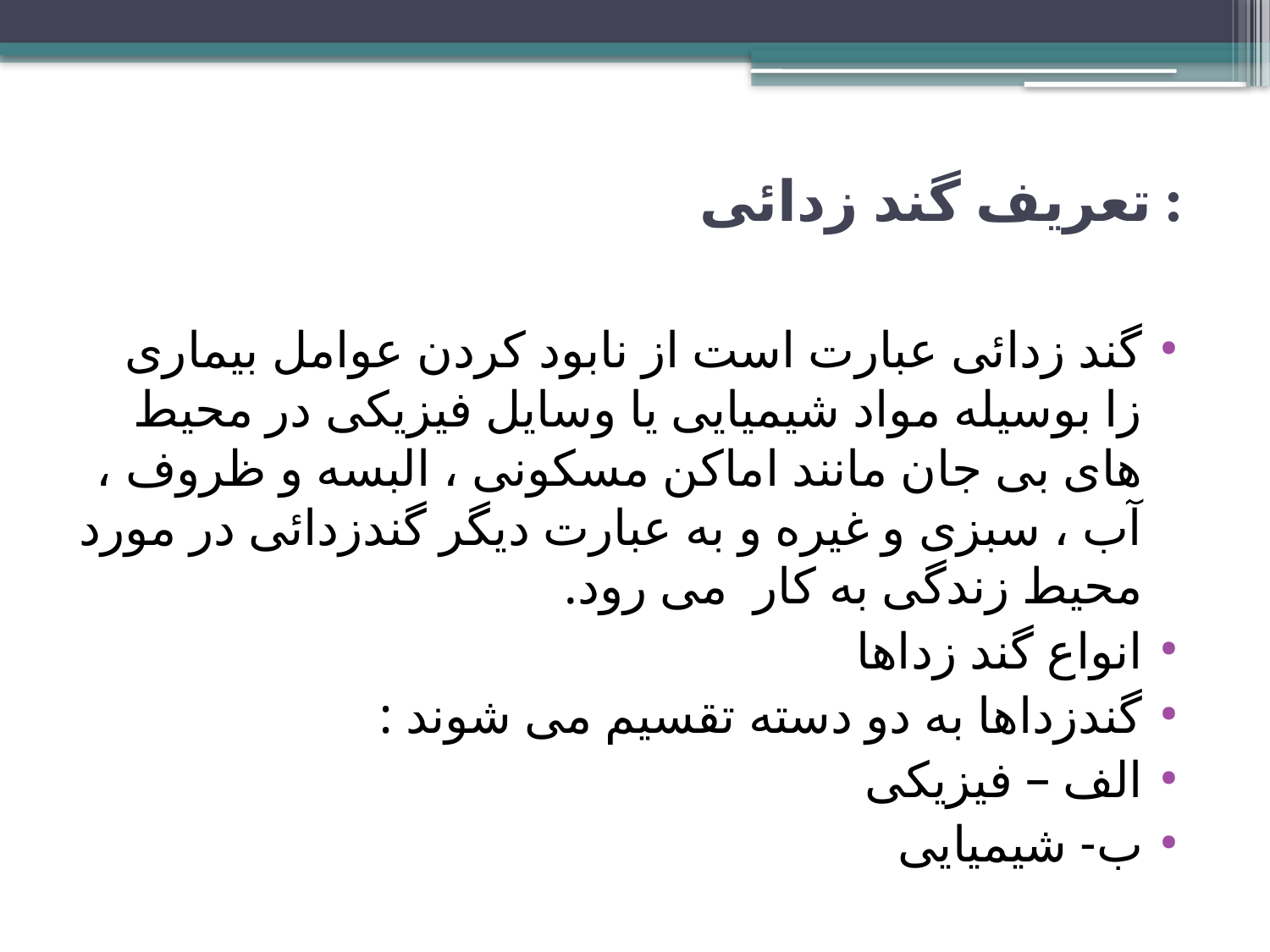

# تعریف گند زدائی :
گند زدائی عبارت است از نابود کردن عوامل بیماری زا بوسیله مواد شیمیایی یا وسایل فیزیکی در محیط های بی جان مانند اماکن مسکونی ، البسه و ظروف ، آب ، سبزی و غیره و به عبارت دیگر گندزدائی در مورد محیط زندگی به کار  می رود.
انواع گند زداها
گندزداها به دو دسته تقسیم می شوند :
الف – فیزیکی
ب- شیمیایی